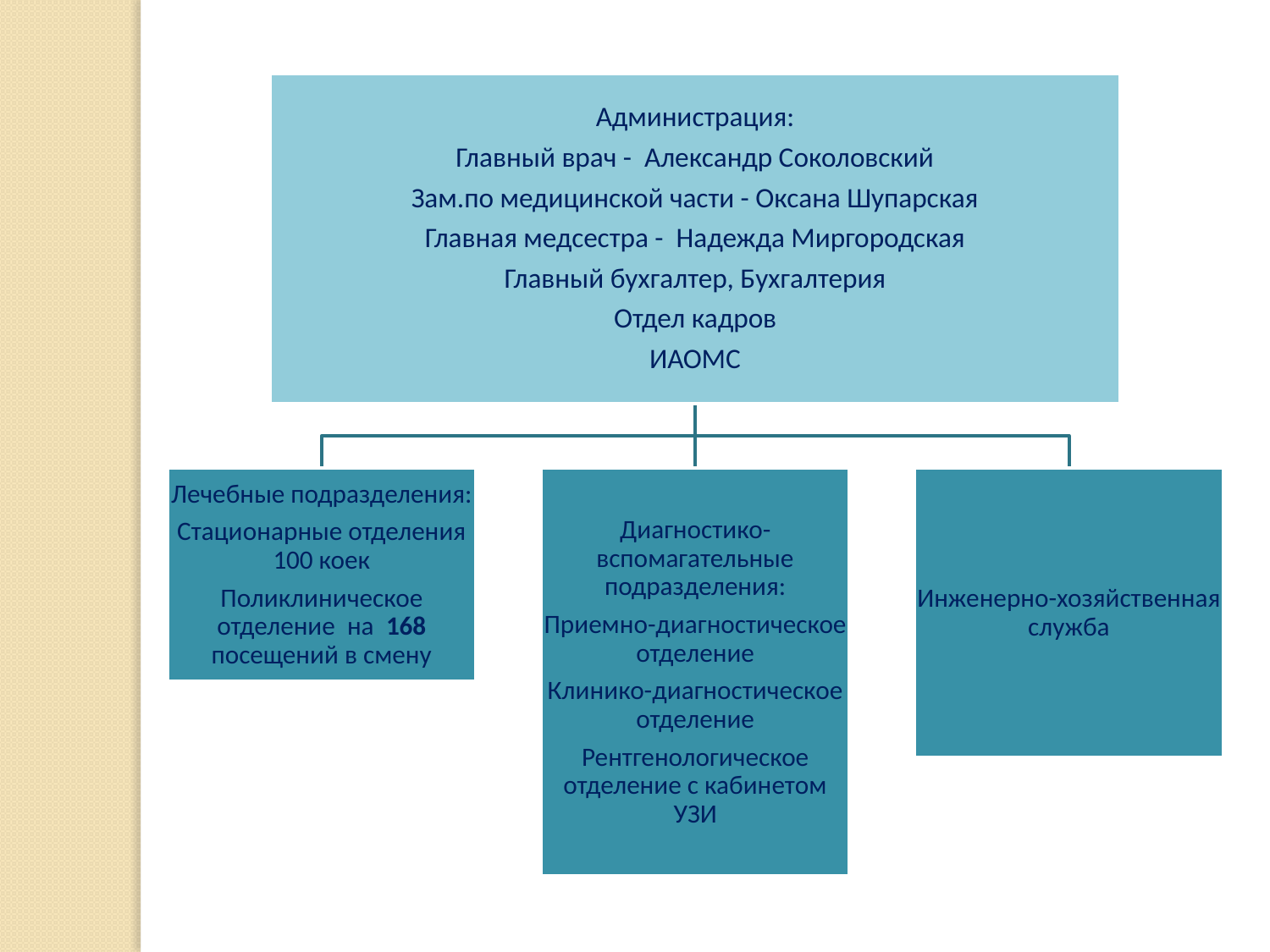

Администрация:
Главный врач -  Александр Соколовский
Зам.по медицинской части - Оксана Шупарская
Главная медсестра -  Надежда Миргородская
Главный бухгалтер, Бухгалтерия
Отдел кадров
ИАОМС
Лечебные подразделения:
Стационарные отделения 100 коек
Поликлиническое отделение  на  168 посещений в смену
Диагностико-вспомагательные подразделения:
Приемно-диагностическое отделение
Клинико-диагностическое отделение
Рентгенологическое отделение с кабинетом УЗИ
Инженерно-хозяйственная служба